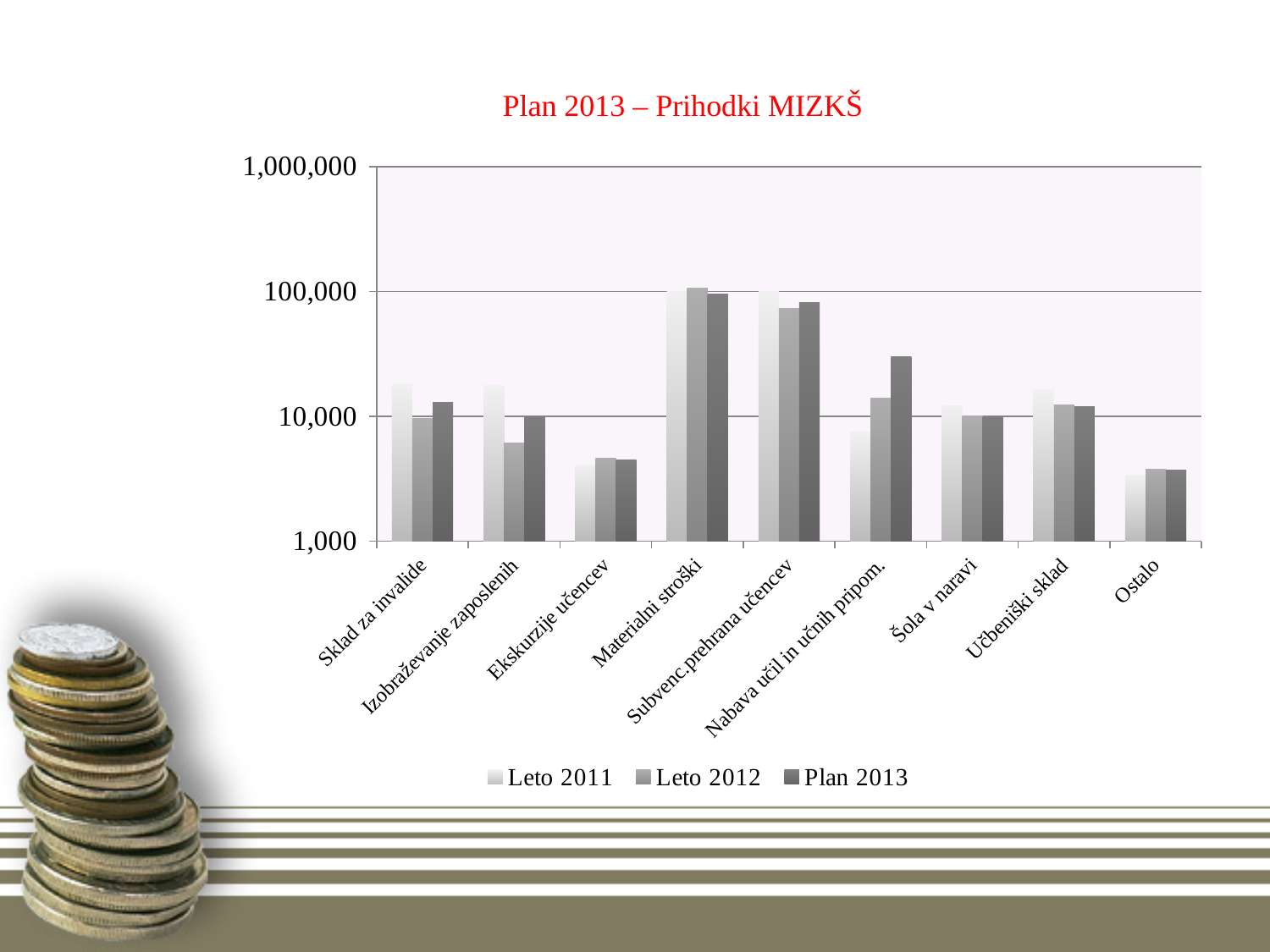

# Plan 2013 – Prihodki MIZKŠ

### Chart

| Category | Leto 2011 | Leto 2012 | Plan 2013 |
|---|---|---|---|
| Sklad za invalide | 18328.0 | 9615.0 | 13000.0 |
| Izobraževanje zaposlenih | 17732.0 | 6134.0 | 10000.0 |
| Ekskurzije učencev | 4064.0 | 4638.0 | 4500.0 |
| Materialni stroški | 99771.0 | 106676.0 | 96000.0 |
| Subvenc.prehrana učencev | 99716.0 | 73252.0 | 82000.0 |
| Nabava učil in učnih pripom. | 7457.0 | 13945.0 | 30000.0 |
| Šola v naravi | 12177.0 | 10079.0 | 10000.0 |
| Učbeniški sklad | 16362.0 | 12289.0 | 12000.0 |
| Ostalo | 3406.0 | 3751.0 | 3700.0 |